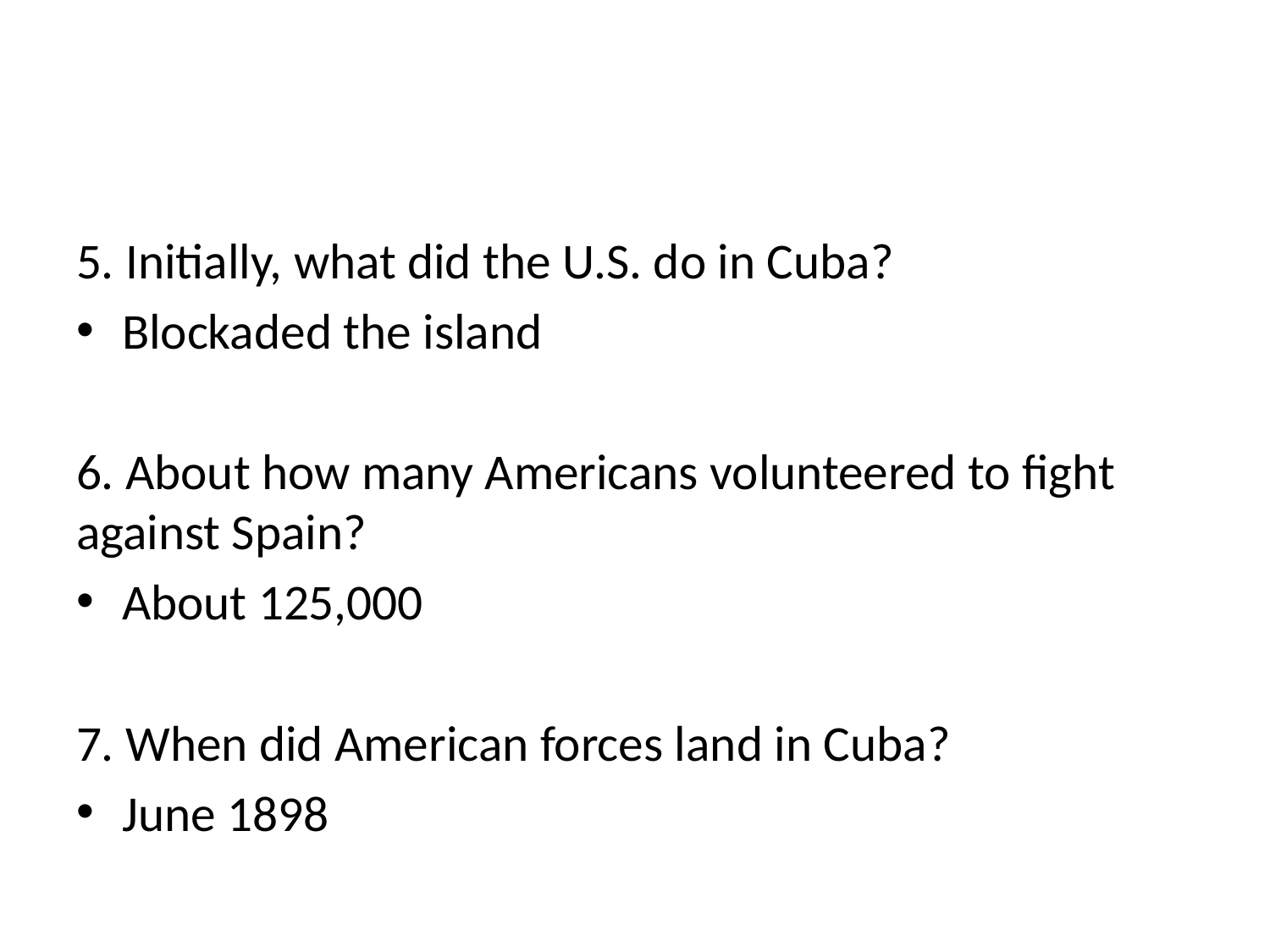

#
5. Initially, what did the U.S. do in Cuba?
Blockaded the island

6. About how many Americans volunteered to fight against Spain?
About 125,000

7. When did American forces land in Cuba?
June 1898